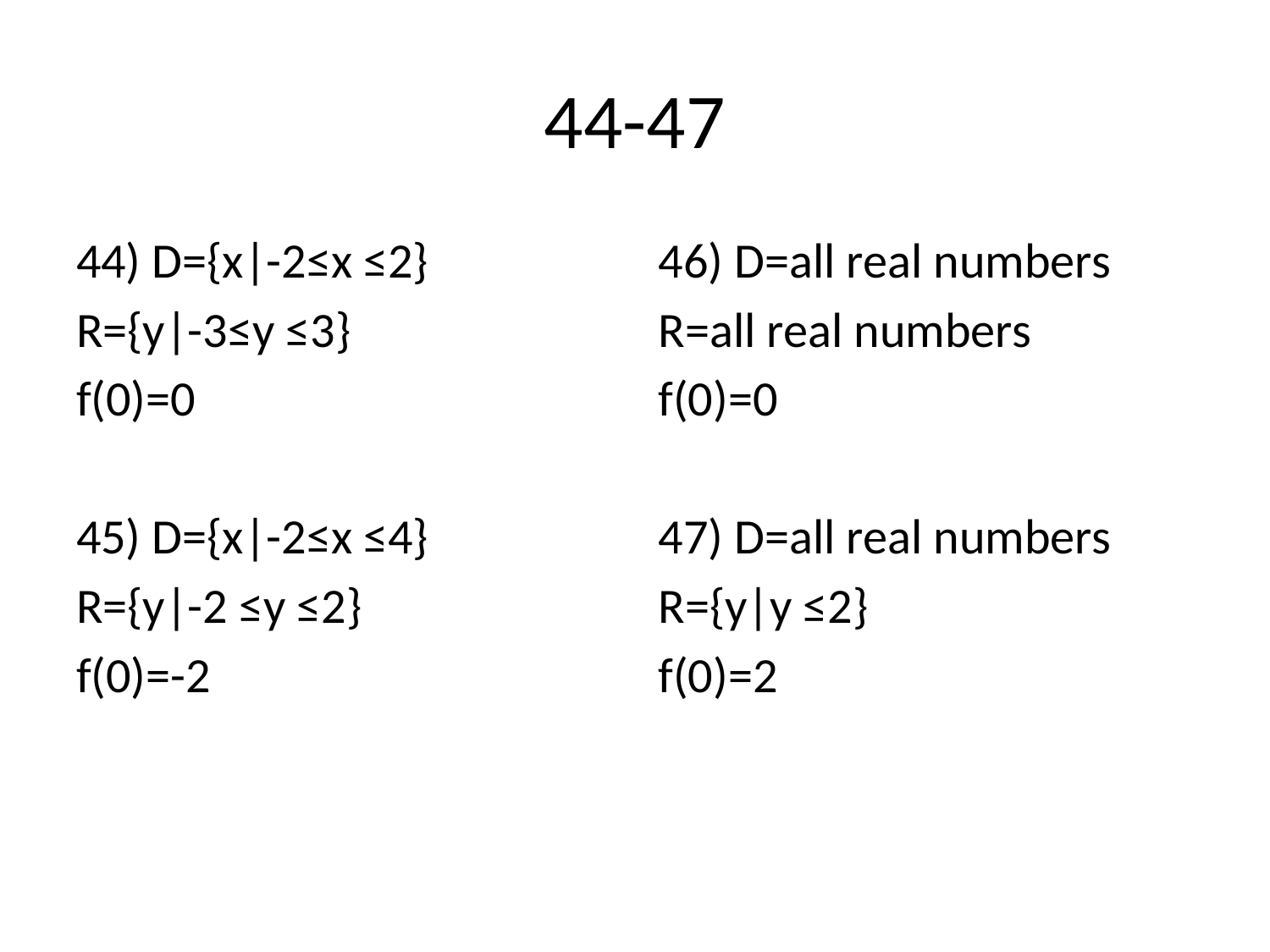

# 44-47
44) D={x|-2≤x ≤2}
R={y|-3≤y ≤3}
f(0)=0

45) D={x|-2≤x ≤4}
R={y|-2 ≤y ≤2}
f(0)=-2

46) D=all real numbers
R=all real numbers
f(0)=0

47) D=all real numbers
R={y|y ≤2}
f(0)=2